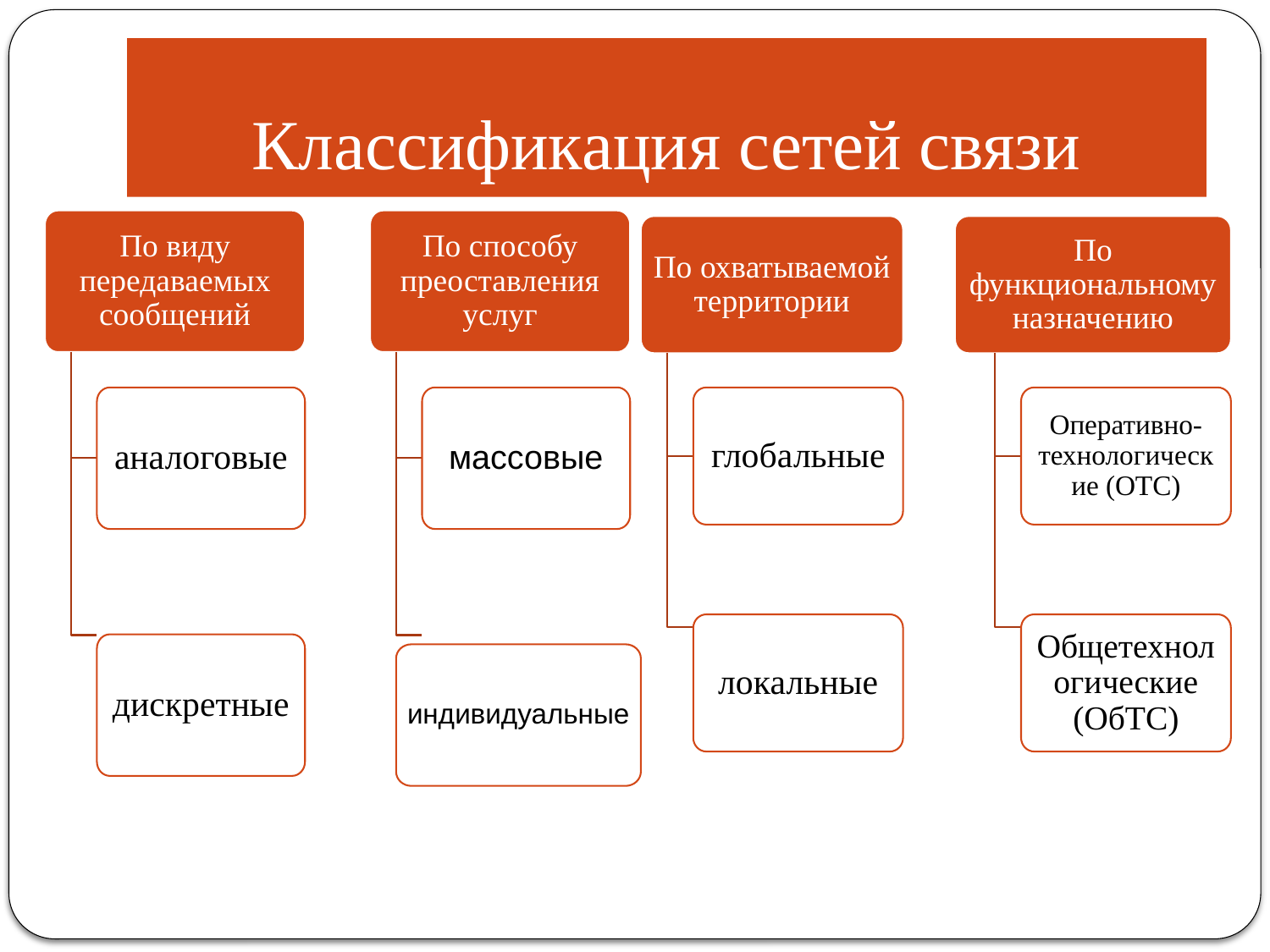

# Классификация сетей связи
По виду передаваемых сообщений
По способу преоставления услуг

аналоговые
массовые
дискретные
индивидуальные
По охватываемой территории
По функциональному назначению

глобальные
Оперативно-технологические (ОТС)
Общетехнологические (ОбТС)
локальные